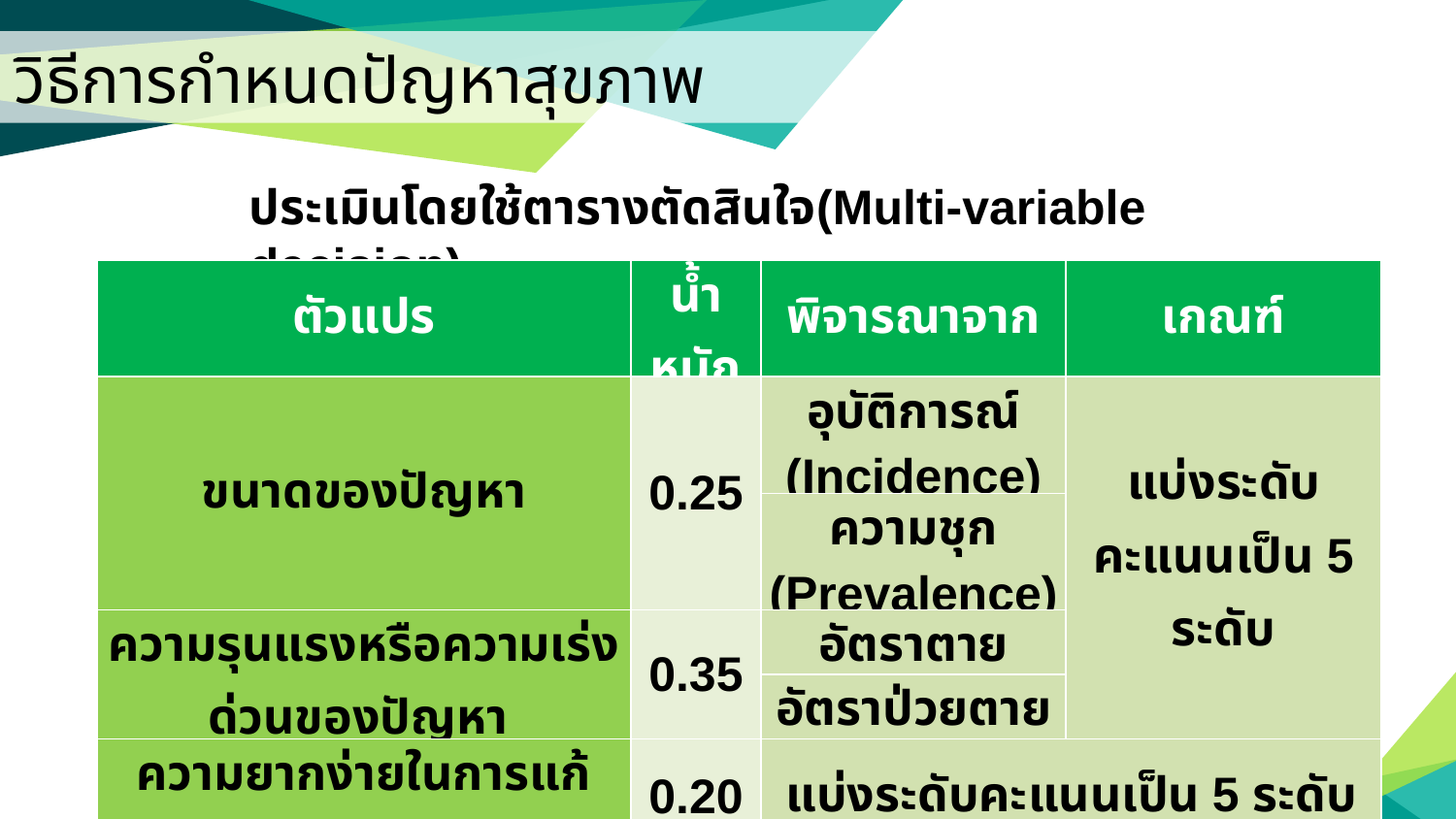

วิธีการกำหนดปัญหาสุขภาพ
ประเมินโดยใช้ตารางตัดสินใจ(Multi-variable decision)
| ตัวแปร | น้ำหนัก | พิจารณาจาก | เกณฑ์ |
| --- | --- | --- | --- |
| ขนาดของปัญหา | 0.25 | อุบัติการณ์ (Incidence) | แบ่งระดับคะแนนเป็น 5 ระดับ |
|  |  | ความชุก (Prevalence) |  |
| ความรุนแรงหรือความเร่งด่วนของปัญหา | 0.35 | อัตราตาย |  |
|  |  | อัตราป่วยตาย |  |
| ความยากง่ายในการแก้ปัญหา | 0.20 | แบ่งระดับคะแนนเป็น 5 ระดับ |  |
| ความตระหนัก การยอมรับหรือร่วมมือในการแก้ปัญหาชุมชน | 0.20 | แบ่งระดับคะแนนเป็น 5 ระดับ |  |